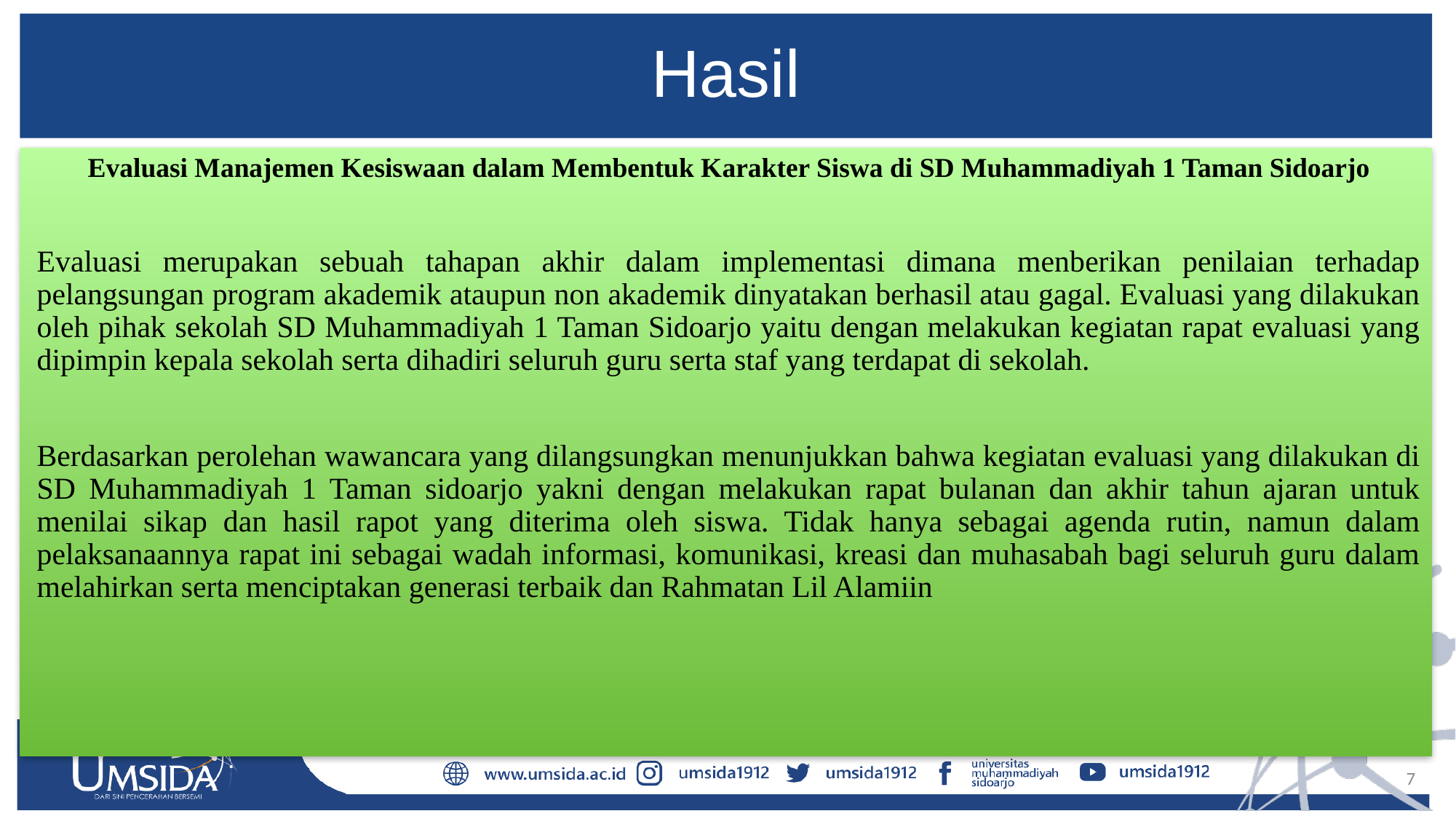

# Hasil
Evaluasi Manajemen Kesiswaan dalam Membentuk Karakter Siswa di SD Muhammadiyah 1 Taman Sidoarjo

Evaluasi merupakan sebuah tahapan akhir dalam implementasi dimana menberikan penilaian terhadap pelangsungan program akademik ataupun non akademik dinyatakan berhasil atau gagal. Evaluasi yang dilakukan oleh pihak sekolah SD Muhammadiyah 1 Taman Sidoarjo yaitu dengan melakukan kegiatan rapat evaluasi yang dipimpin kepala sekolah serta dihadiri seluruh guru serta staf yang terdapat di sekolah.

Berdasarkan perolehan wawancara yang dilangsungkan menunjukkan bahwa kegiatan evaluasi yang dilakukan di SD Muhammadiyah 1 Taman sidoarjo yakni dengan melakukan rapat bulanan dan akhir tahun ajaran untuk menilai sikap dan hasil rapot yang diterima oleh siswa. Tidak hanya sebagai agenda rutin, namun dalam pelaksanaannya rapat ini sebagai wadah informasi, komunikasi, kreasi dan muhasabah bagi seluruh guru dalam melahirkan serta menciptakan generasi terbaik dan Rahmatan Lil Alamiin